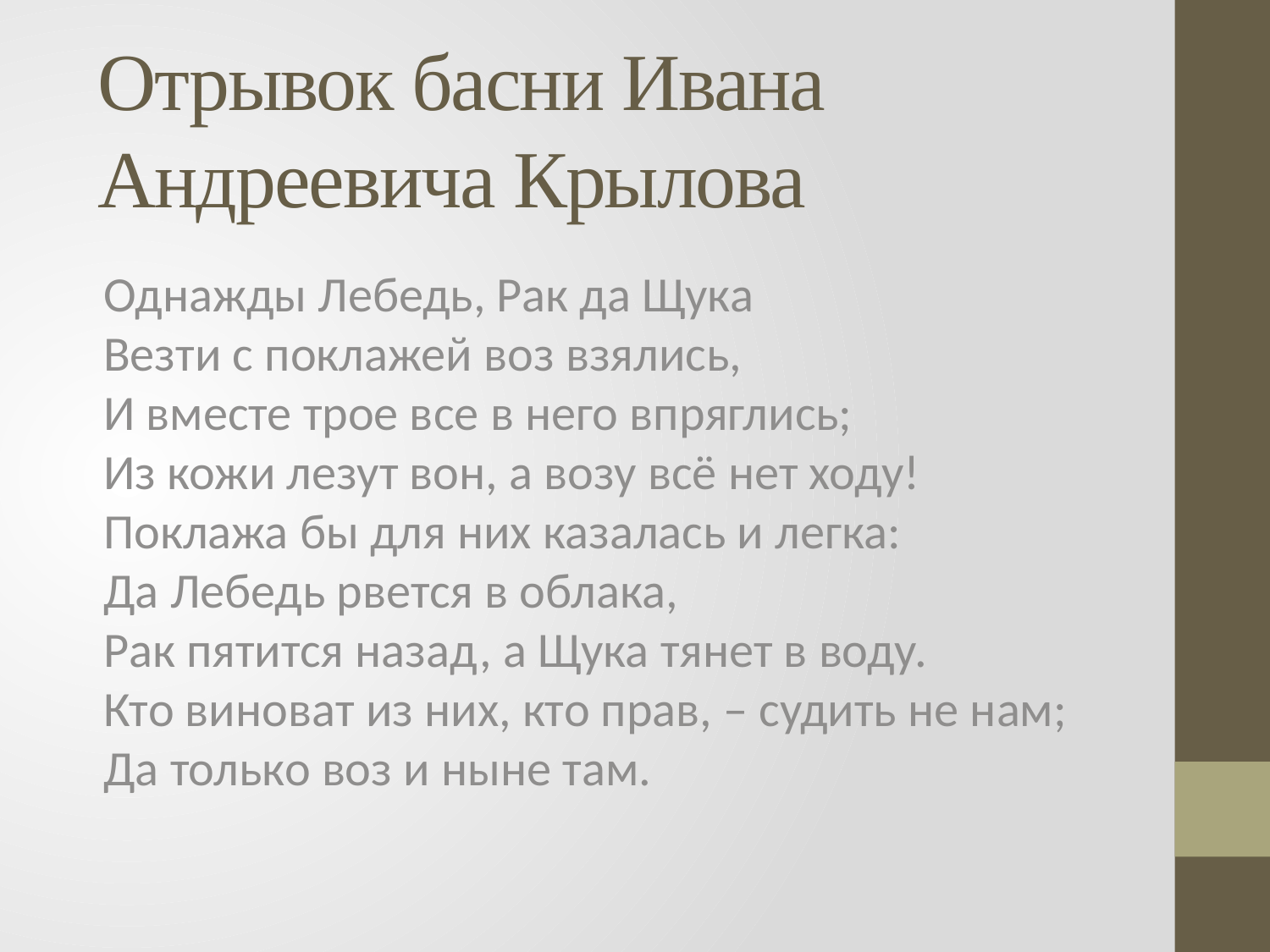

# Отрывок басни Ивана Андреевича Крылова
Однажды Лебедь, Рак да Щука
Везти с поклажей воз взялись,
И вместе трое все в него впряглись;
Из кожи лезут вон, а возу всё нет ходу!
Поклажа бы для них казалась и легка:
Да Лебедь рвется в облака,
Рак пятится назад, а Щука тянет в воду.
Кто виноват из них, кто прав, – судить не нам;
Да только воз и ныне там.